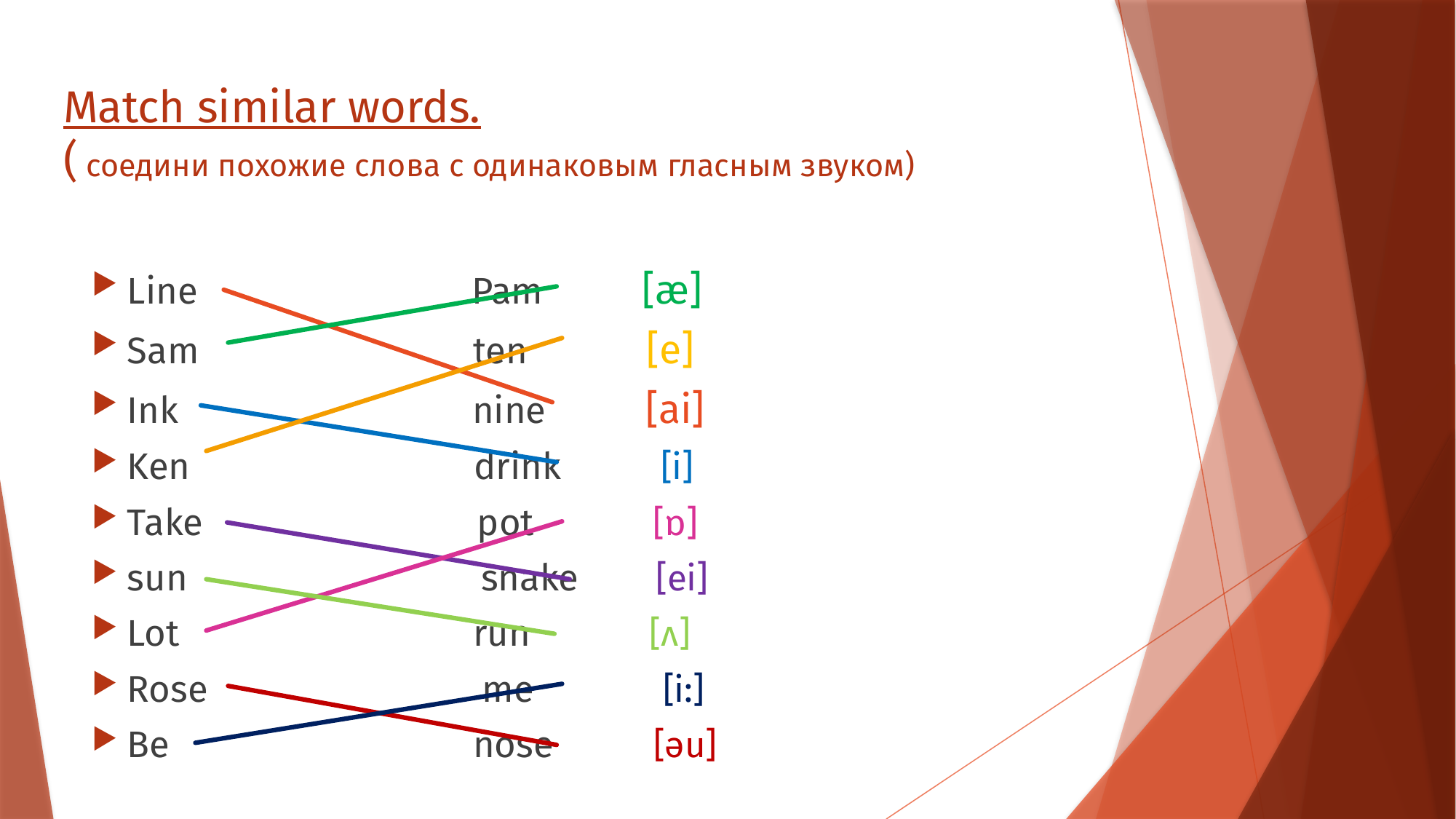

# Match similar words. ( соедини похожие слова с одинаковым гласным звуком)
Line                            Pam          [æ]
Sam                            ten            [e]
Ink                              nine          [ai]
Ken                             drink          [i]
Take                            pot            [ɒ]
sun                              snake        [ei]
Lot                              run            [ʌ]
Rose                            me             [i:]
Be                               nose          [əu]